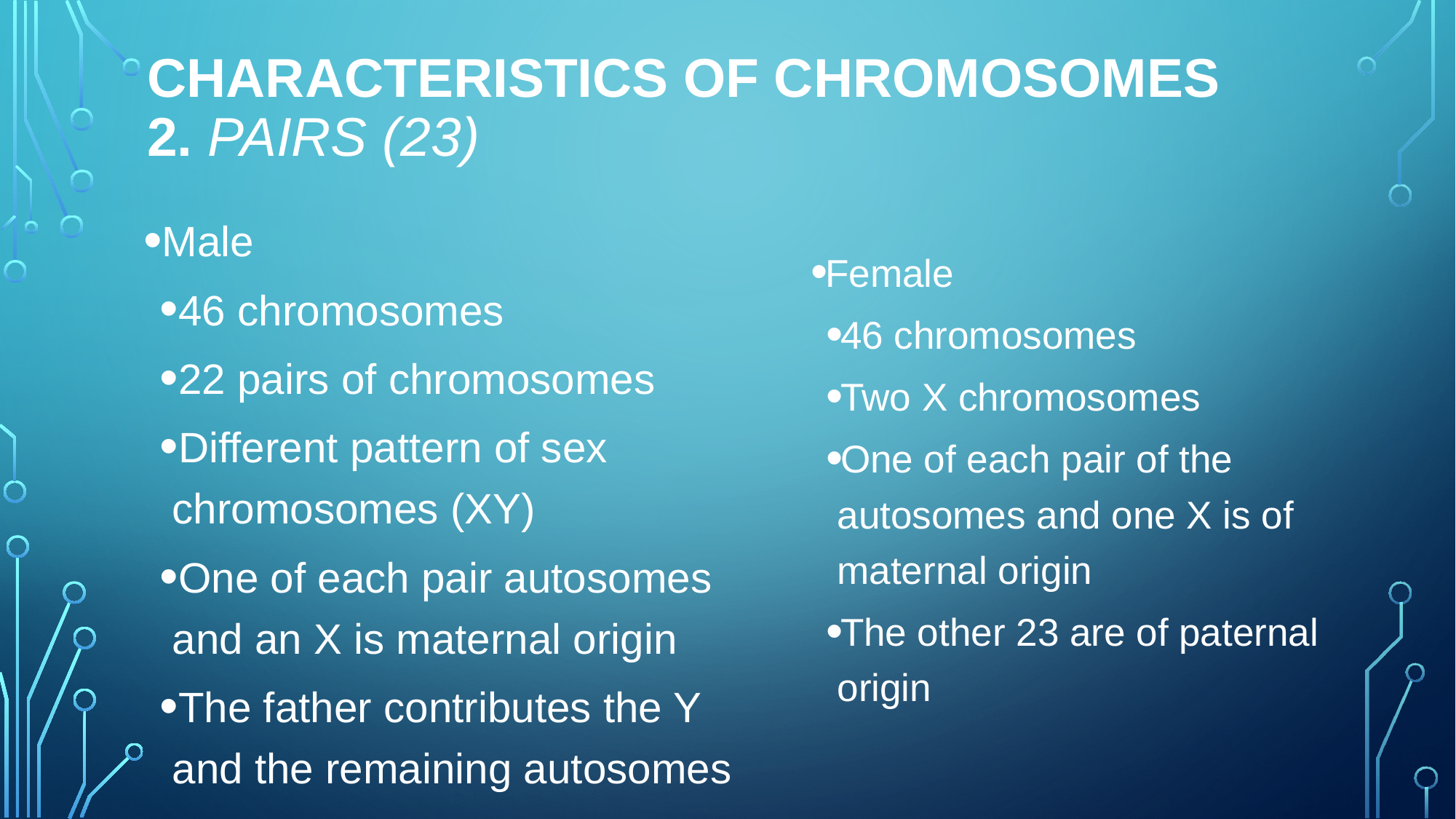

# Characteristics of Chromosomes 2. Pairs (23)
Male
46 chromosomes
22 pairs of chromosomes
Different pattern of sex chromosomes (XY)
One of each pair autosomes and an X is maternal origin
The father contributes the Y and the remaining autosomes

Female
46 chromosomes
Two X chromosomes
One of each pair of the autosomes and one X is of maternal origin
The other 23 are of paternal origin